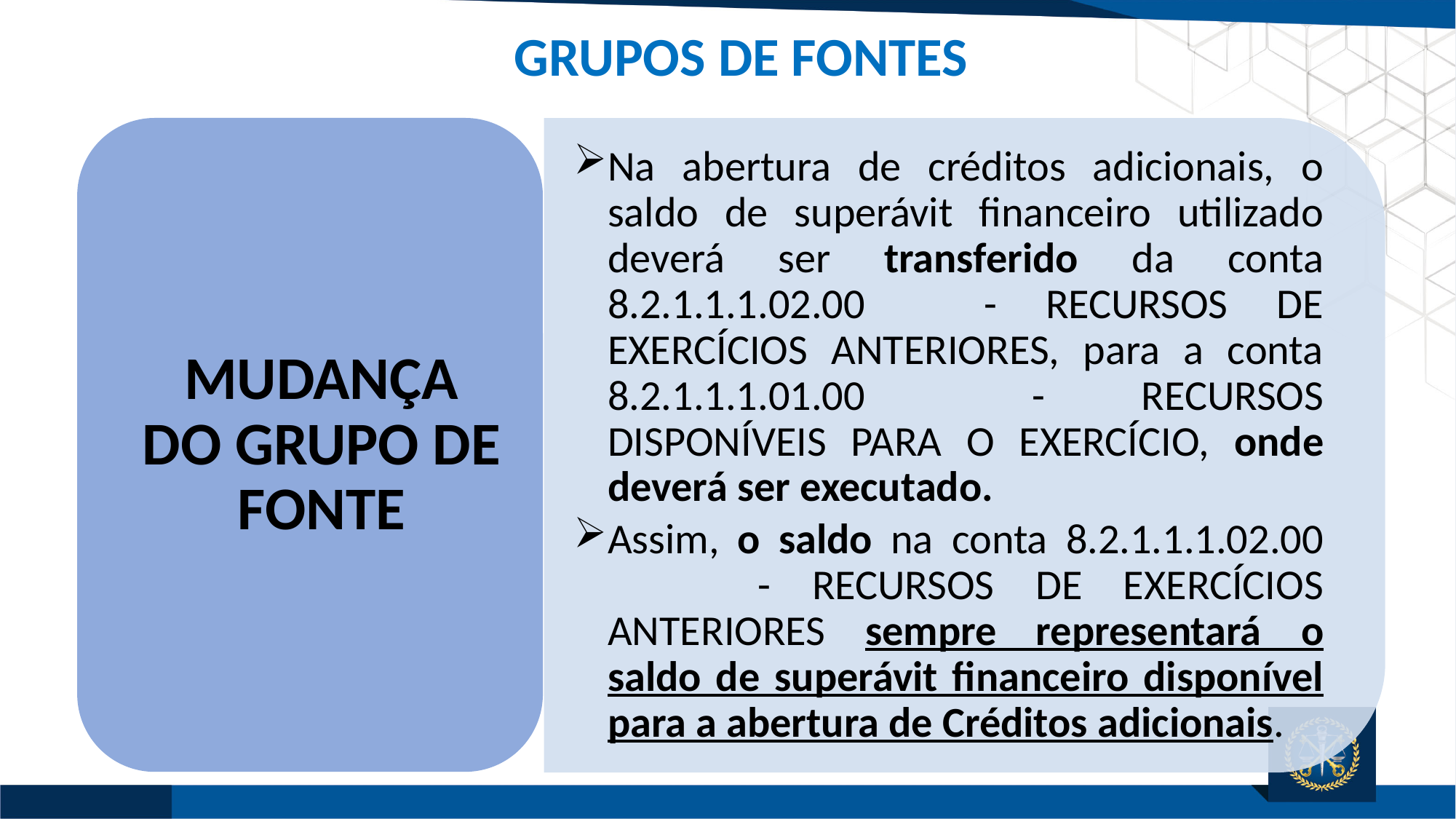

GRUPOS DE FONTES
Na abertura de créditos adicionais, o saldo de superávit financeiro utilizado deverá ser transferido da conta 8.2.1.1.1.02.00	 - RECURSOS DE EXERCÍCIOS ANTERIORES, para a conta 8.2.1.1.1.01.00	 - RECURSOS DISPONÍVEIS PARA O EXERCÍCIO, onde deverá ser executado.
Assim, o saldo na conta 8.2.1.1.1.02.00	 - RECURSOS DE EXERCÍCIOS ANTERIORES sempre representará o saldo de superávit financeiro disponível para a abertura de Créditos adicionais.
MUDANÇA DO GRUPO DE FONTE